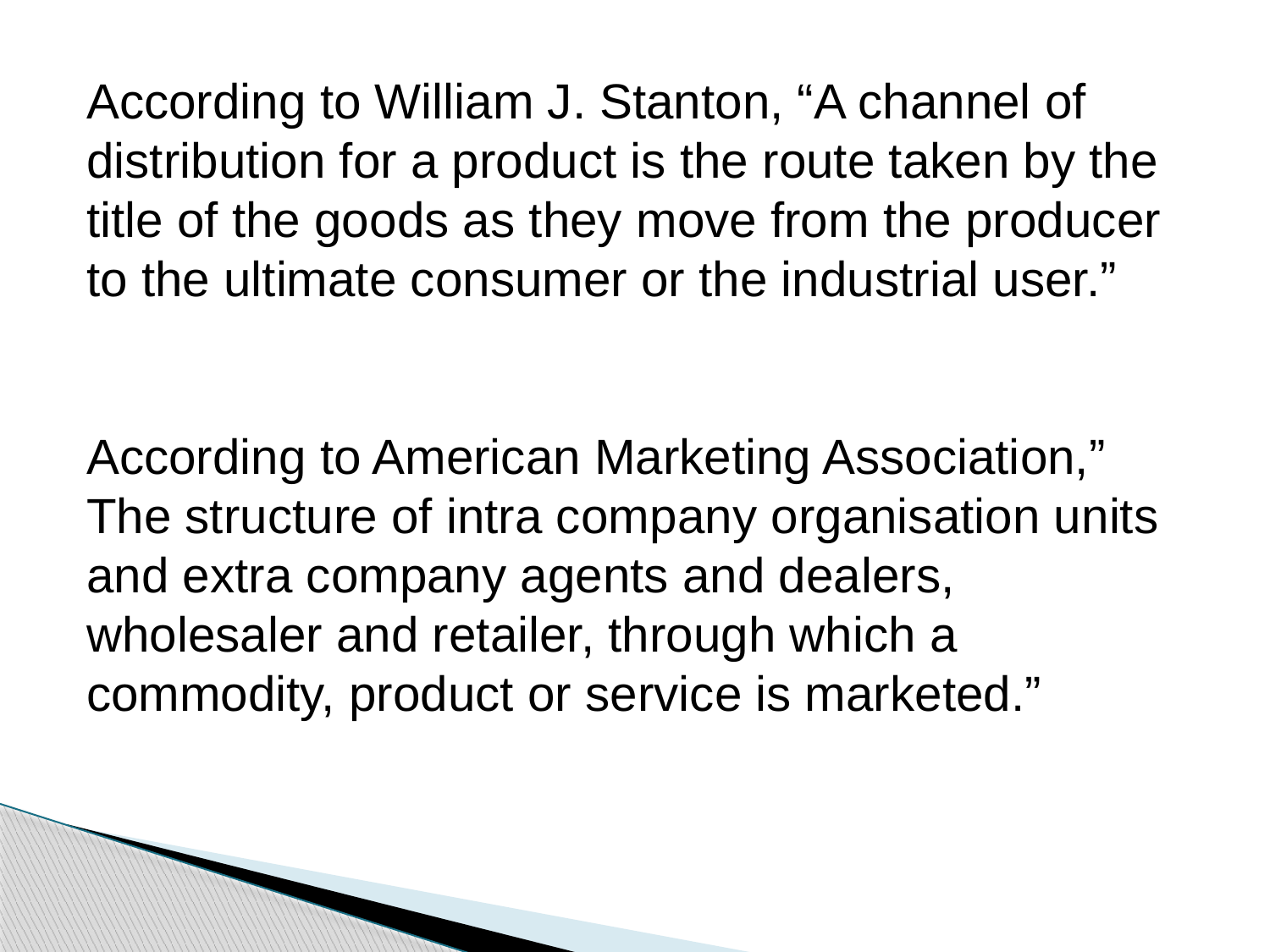

According to William J. Stanton, “A channel of distribution for a product is the route taken by the title of the goods as they move from the producer to the ultimate consumer or the industrial user.”

According to American Marketing Association,” The structure of intra com­pany organisation units and extra company agents and dealers, wholesaler and retailer, through which a commodity, product or service is marketed.”